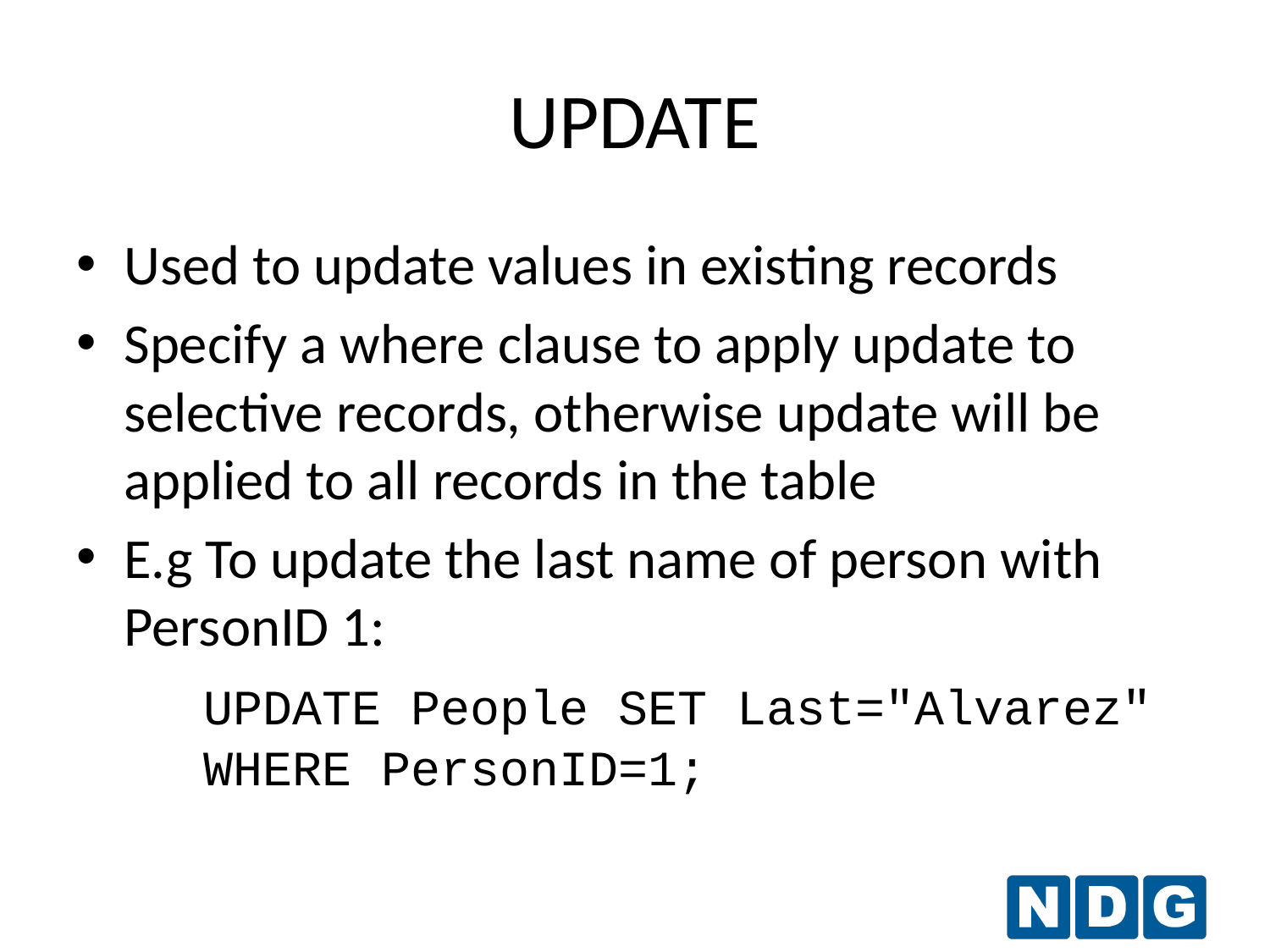

UPDATE
Used to update values in existing records
Specify a where clause to apply update to selective records, otherwise update will be applied to all records in the table
E.g To update the last name of person with PersonID 1:
	UPDATE People SET Last="Alvarez" 	WHERE PersonID=1;